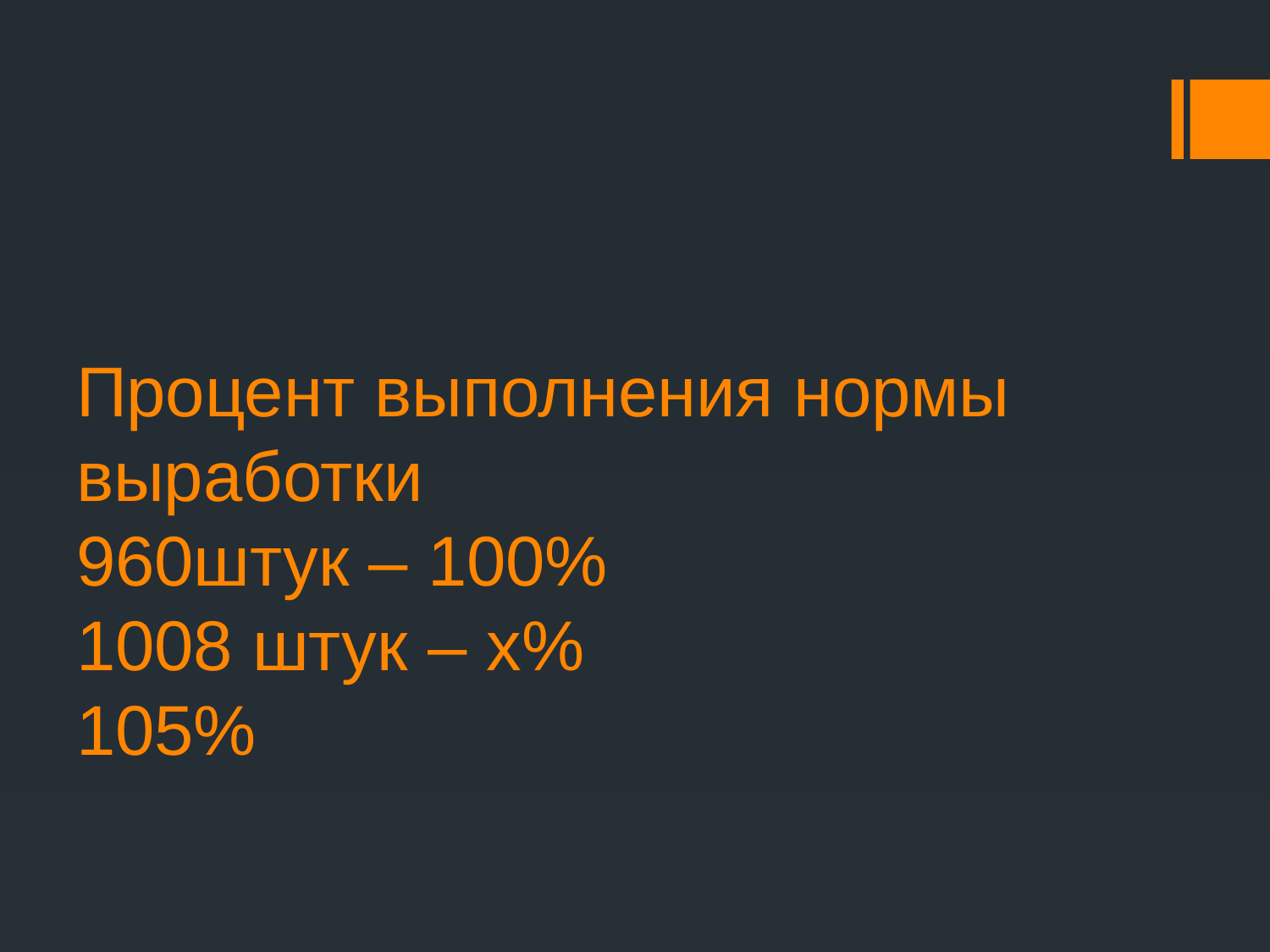

# Процент выполнения нормы выработки 960штук – 100% 1008 штук – х% 105%